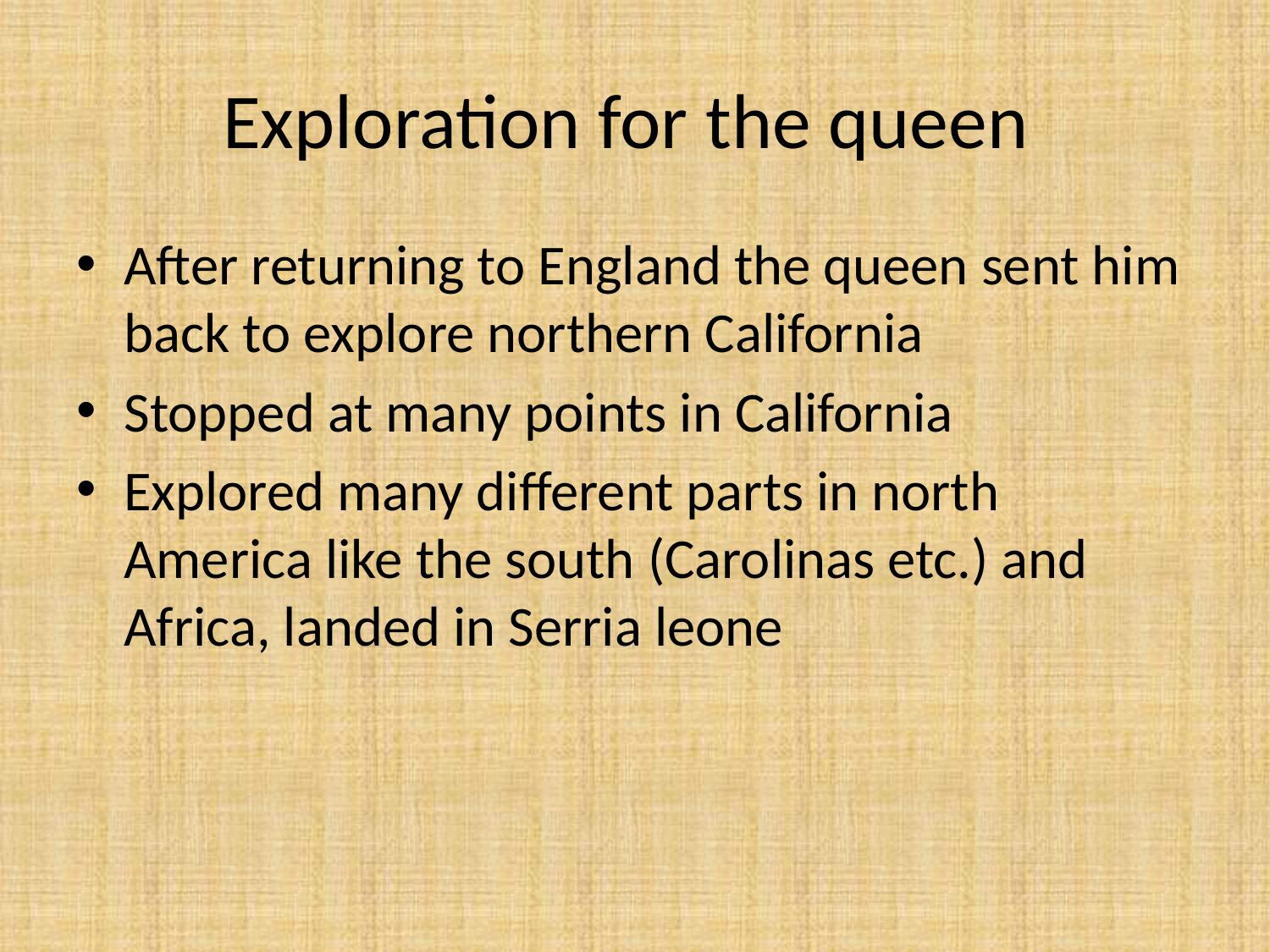

# Exploration for the queen
After returning to England the queen sent him back to explore northern California
Stopped at many points in California
Explored many different parts in north America like the south (Carolinas etc.) and Africa, landed in Serria leone